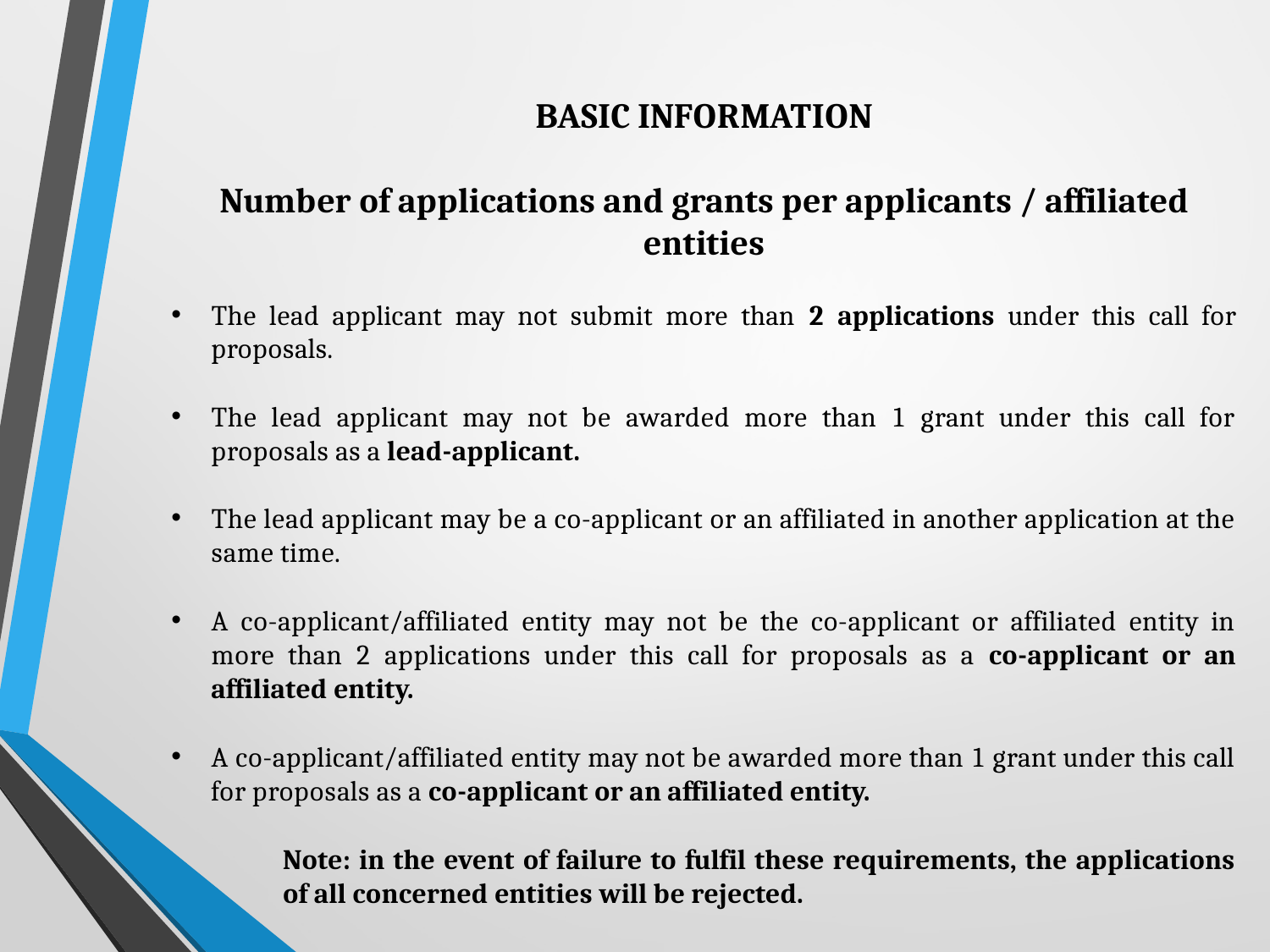

BASIC INFORMATION

Number of applications and grants per applicants / affiliated entities

The lead applicant may not submit more than 2 applications under this call for proposals.

The lead applicant may not be awarded more than 1 grant under this call for proposals as a lead-applicant.

The lead applicant may be a co-applicant or an affiliated in another application at the same time.

A co-applicant/affiliated entity may not be the co-applicant or affiliated entity in more than 2 applications under this call for proposals as a co-applicant or an affiliated entity.

A co-applicant/affiliated entity may not be awarded more than 1 grant under this call for proposals as a co-applicant or an affiliated entity.

Note: in the event of failure to fulfil these requirements, the applications of all concerned entities will be rejected.